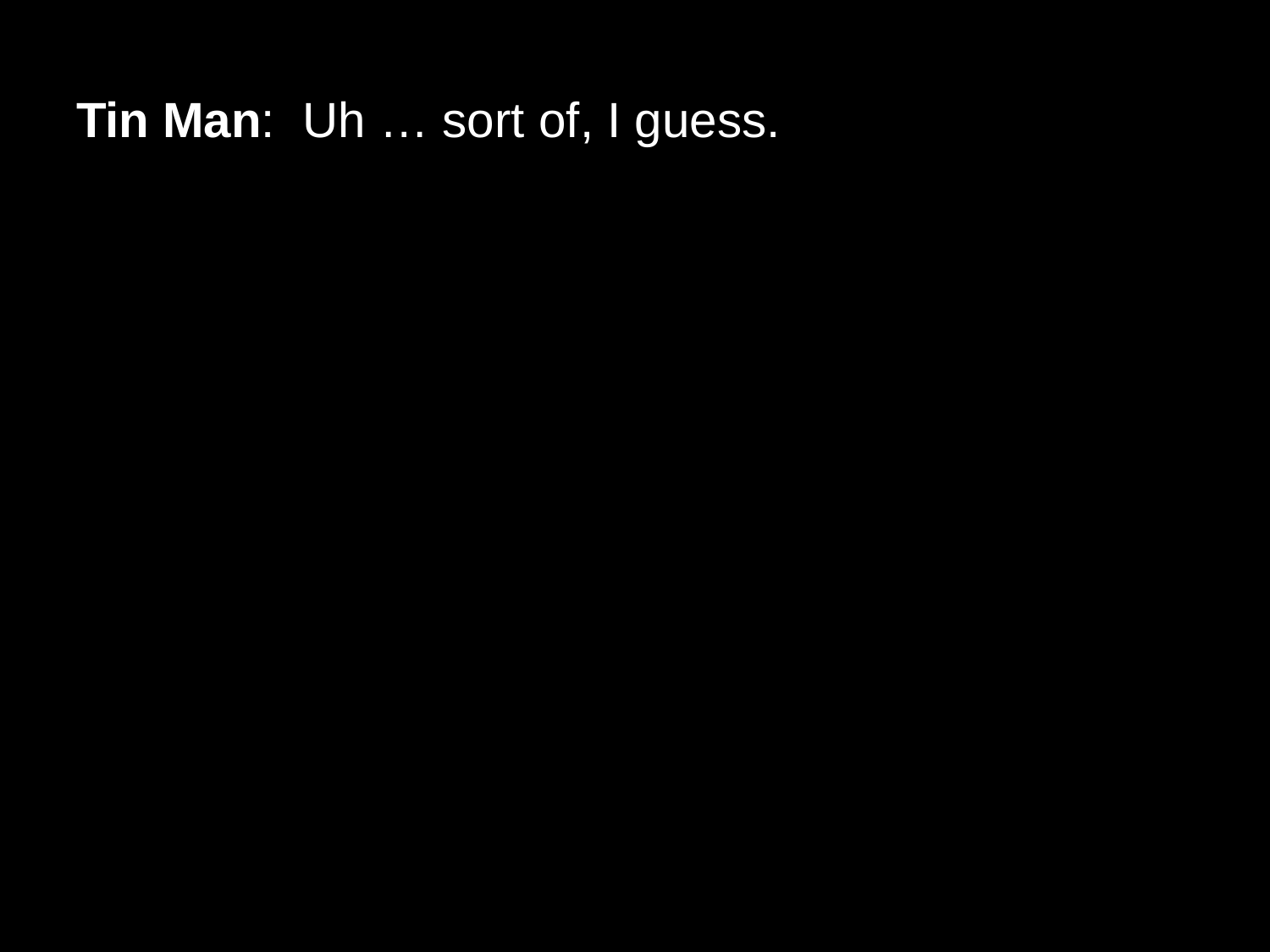

# Tin Man:  Uh … sort of, I guess.